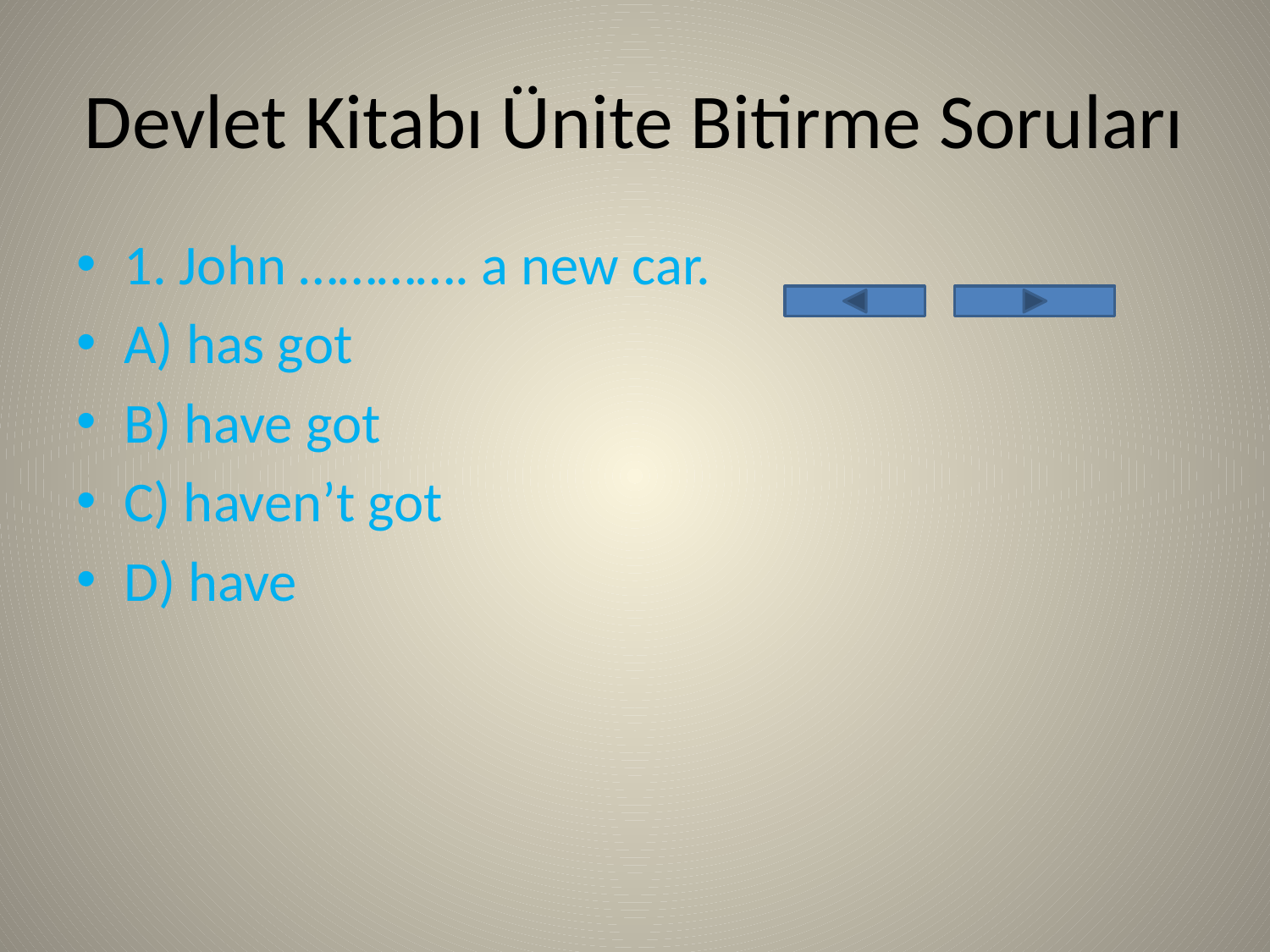

# Devlet Kitabı Ünite Bitirme Soruları
1. John …………. a new car.
A) has got
B) have got
C) haven’t got
D) have